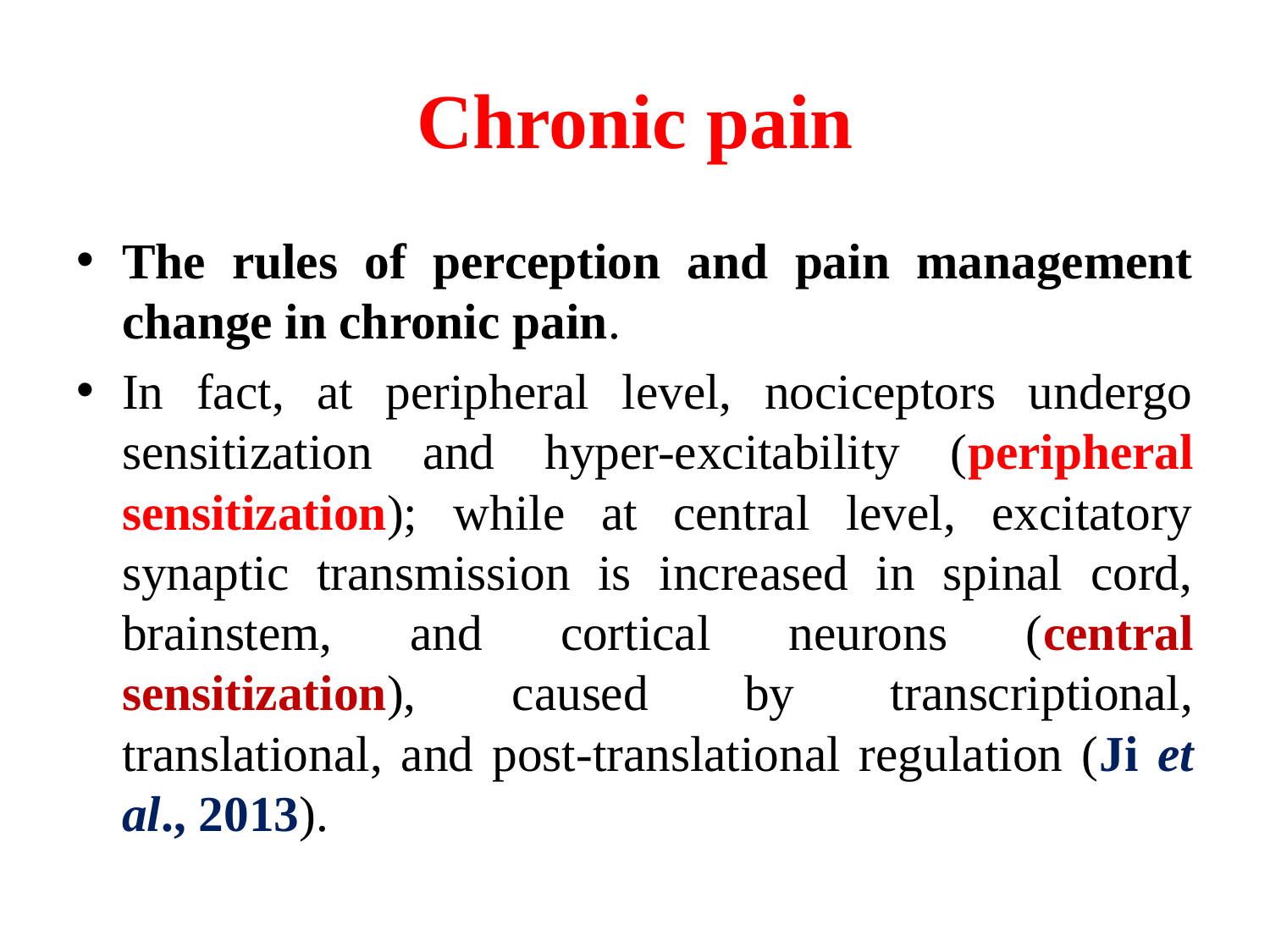

# Chronic pain
The rules of perception and pain management change in chronic pain.
In fact, at peripheral level, nociceptors undergo sensitization and hyper-excitability (peripheral sensitization); while at central level, excitatory synaptic transmission is increased in spinal cord, brainstem, and cortical neurons (central sensitization), caused by transcriptional, translational, and post-translational regulation (Ji et al., 2013).